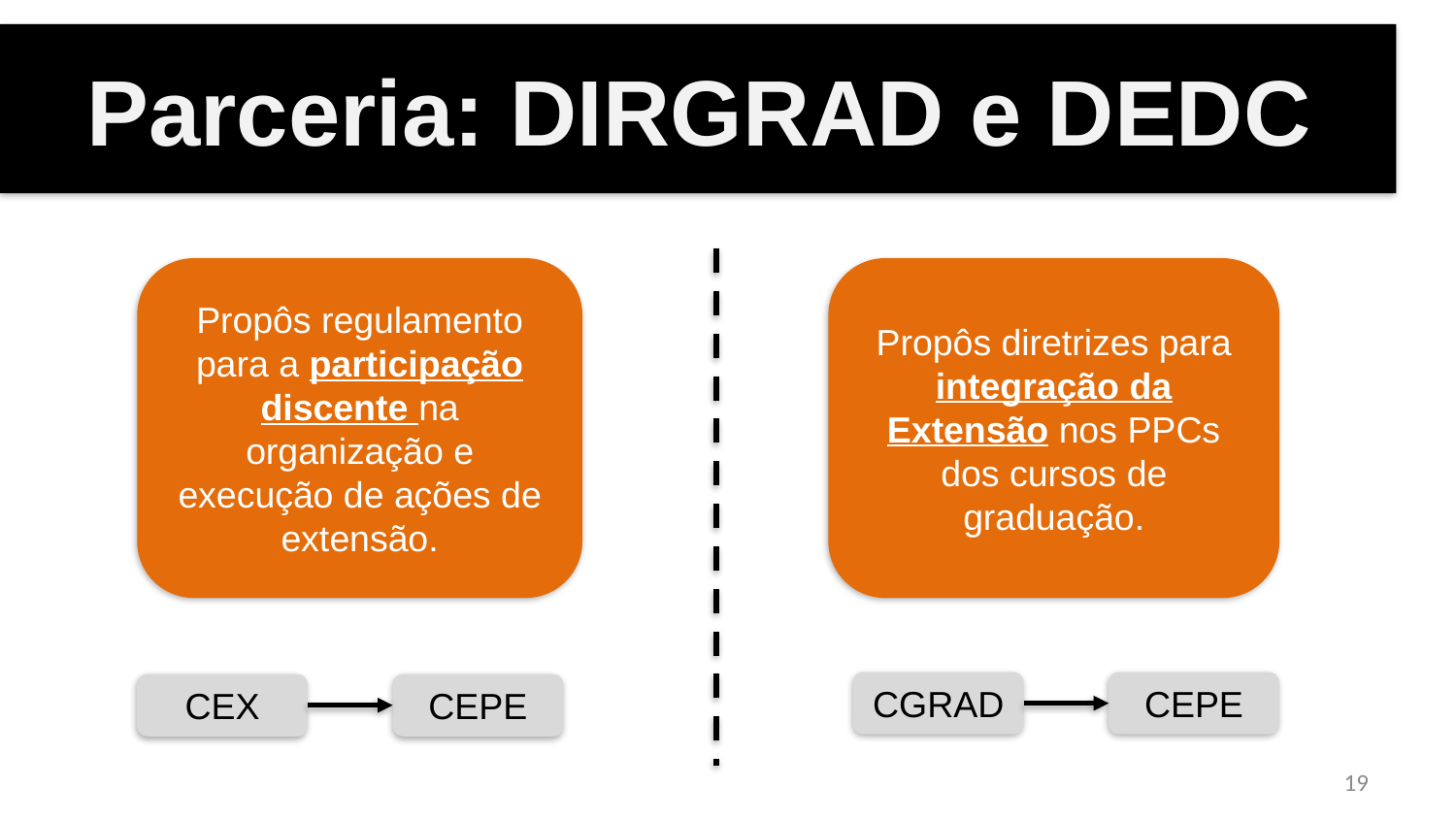

Parceria: DIRGRAD e DEDC
Propôs regulamento para a participação discente na organização e execução de ações de extensão.
Propôs diretrizes para integração da Extensão nos PPCs dos cursos de graduação.
CGRAD
CEPE
CEX
CEPE
19